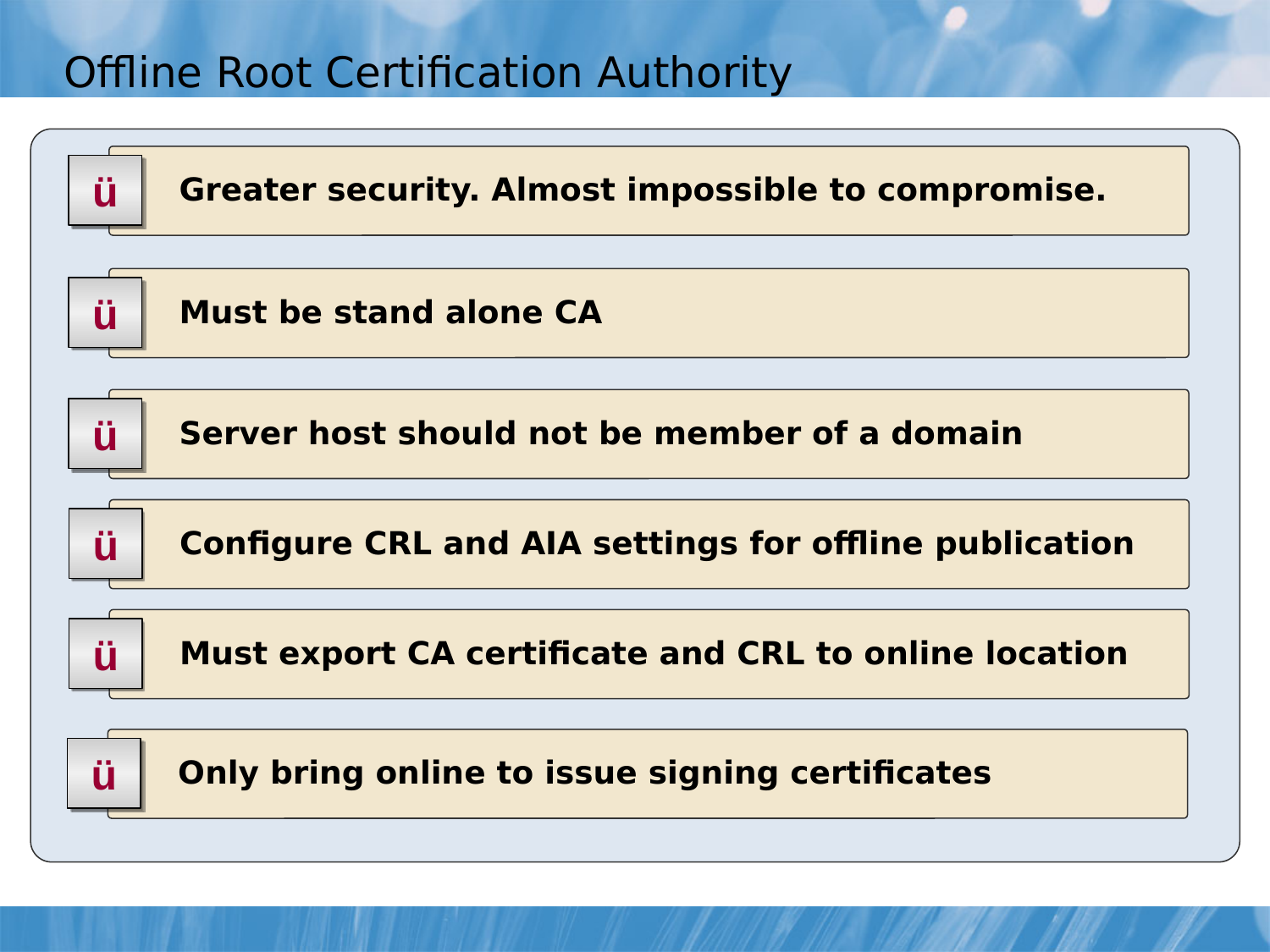

# Offline Root Certification Authority

	   Greater security. Almost impossible to compromise.
ü
	   Must be stand alone CA
ü
	   Server host should not be member of a domain
ü
	   Configure CRL and AIA settings for offline publication
ü
	   Must export CA certificate and CRL to online location
ü
	   Only bring online to issue signing certificates
ü